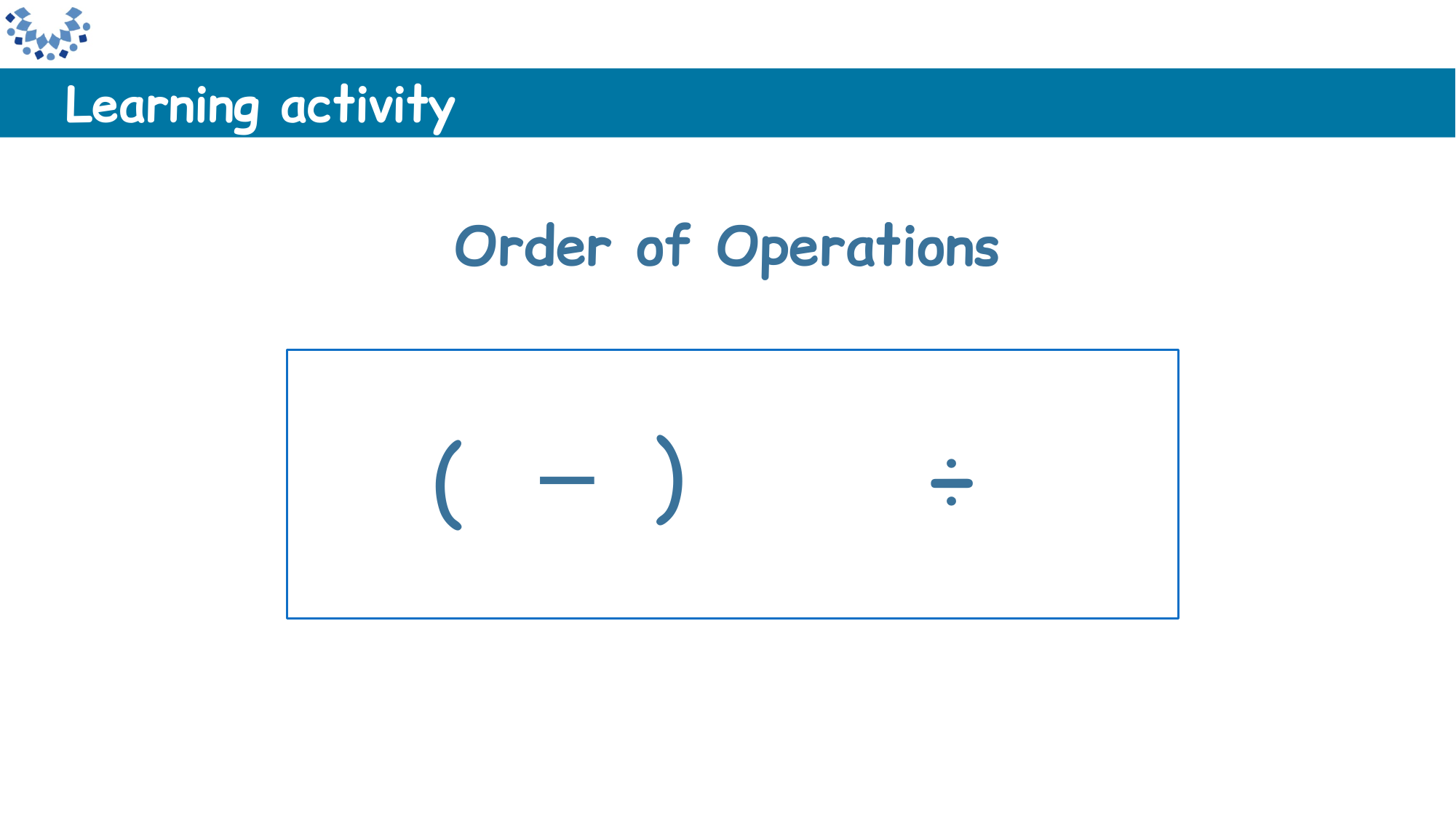

Learning activity
Order of Operations

_
  )
÷
(